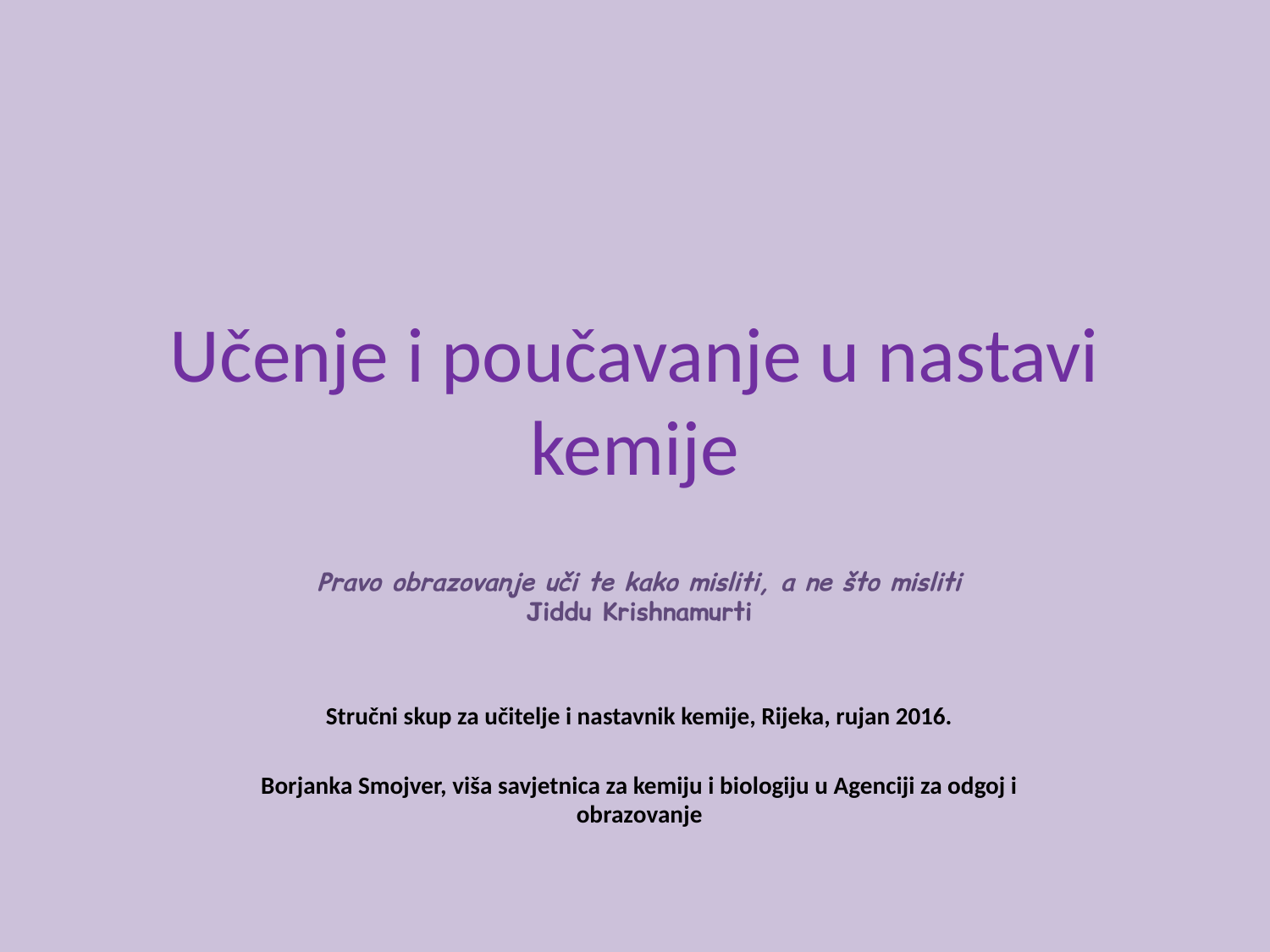

# Učenje i poučavanje u nastavi kemije

Pravo obrazovanje uči te kako misliti, a ne što misliti
Jiddu Krishnamurti

Stručni skup za učitelje i nastavnik kemije, Rijeka, rujan 2016.

Borjanka Smojver, viša savjetnica za kemiju i biologiju u Agenciji za odgoj i obrazovanje